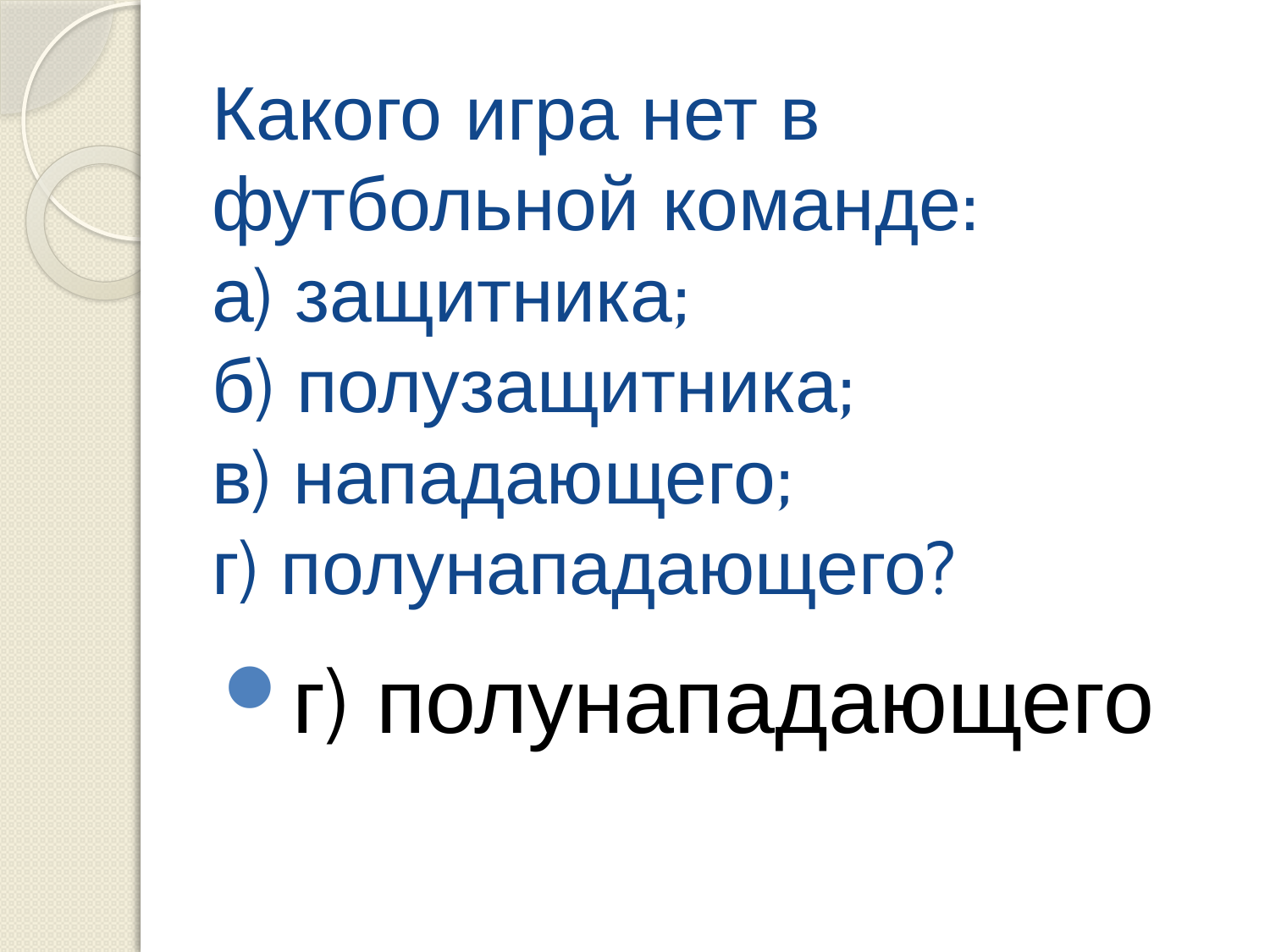

# Какого игра нет в футбольной команде: а) защитника; б) полузащитника; в) нападающего; г) полунападающего?
г) полунападающего